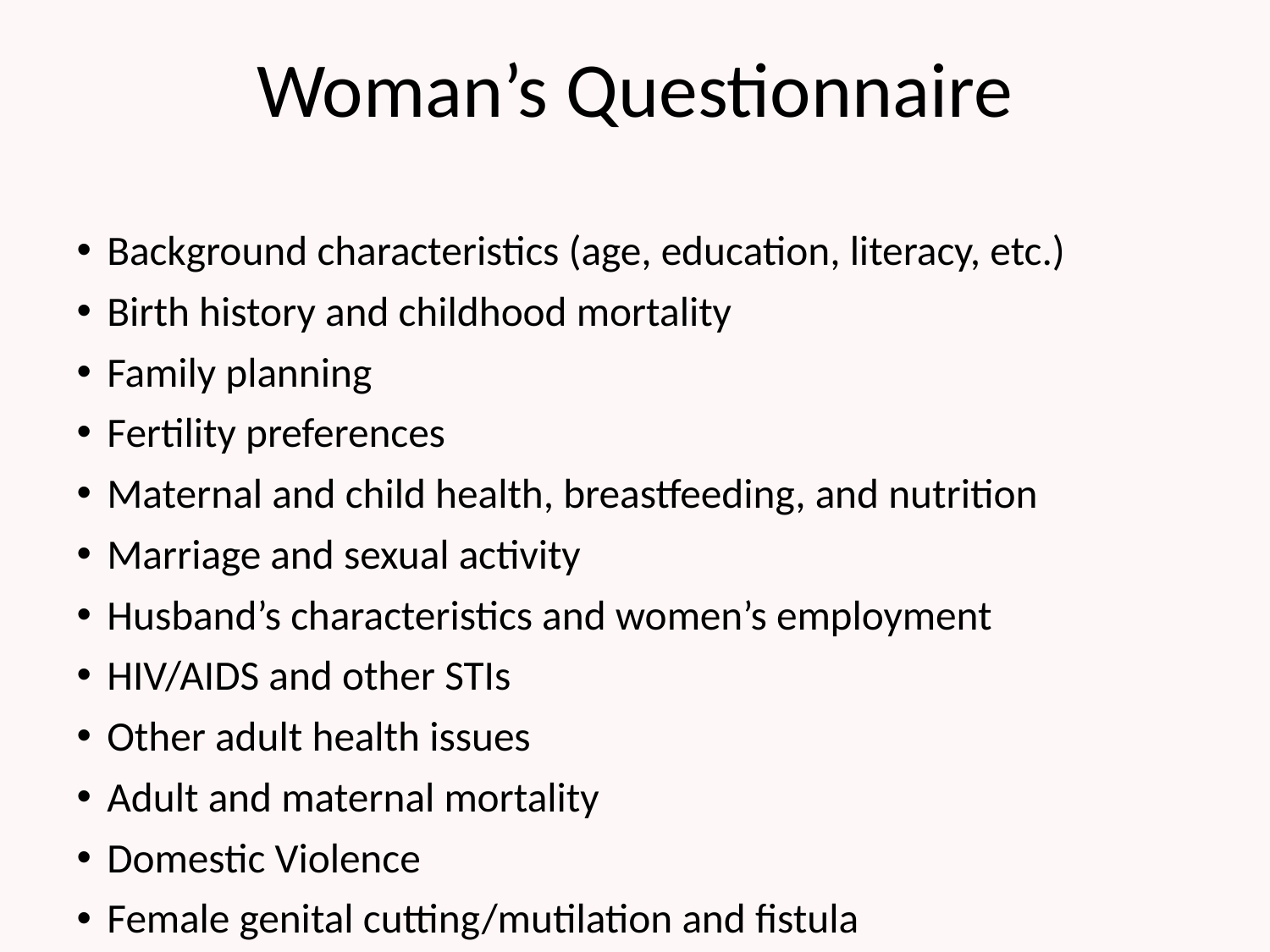

# Woman’s Questionnaire
Background characteristics (age, education, literacy, etc.)
Birth history and childhood mortality
Family planning
Fertility preferences
Maternal and child health, breastfeeding, and nutrition
Marriage and sexual activity
Husband’s characteristics and women’s employment
HIV/AIDS and other STIs
Other adult health issues
Adult and maternal mortality
Domestic Violence
Female genital cutting/mutilation and fistula